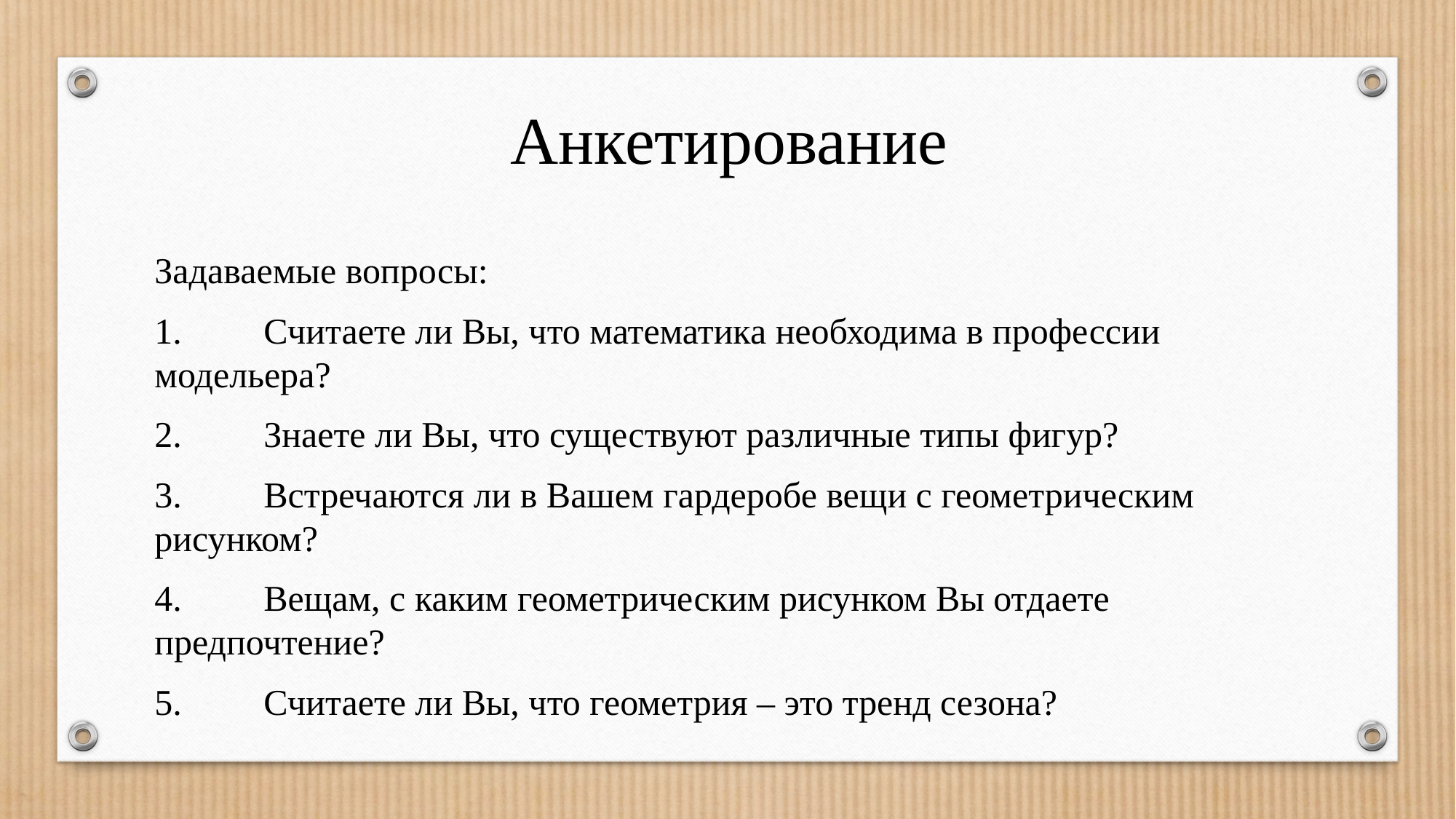

Анкетирование
Задаваемые вопросы:
1.	Считаете ли Вы, что математика необходима в профессии модельера?
2.	Знаете ли Вы, что существуют различные типы фигур?
3.	Встречаются ли в Вашем гардеробе вещи с геометрическим рисунком?
4.	Вещам, с каким геометрическим рисунком Вы отдаете предпочтение?
5.	Считаете ли Вы, что геометрия – это тренд сезона?